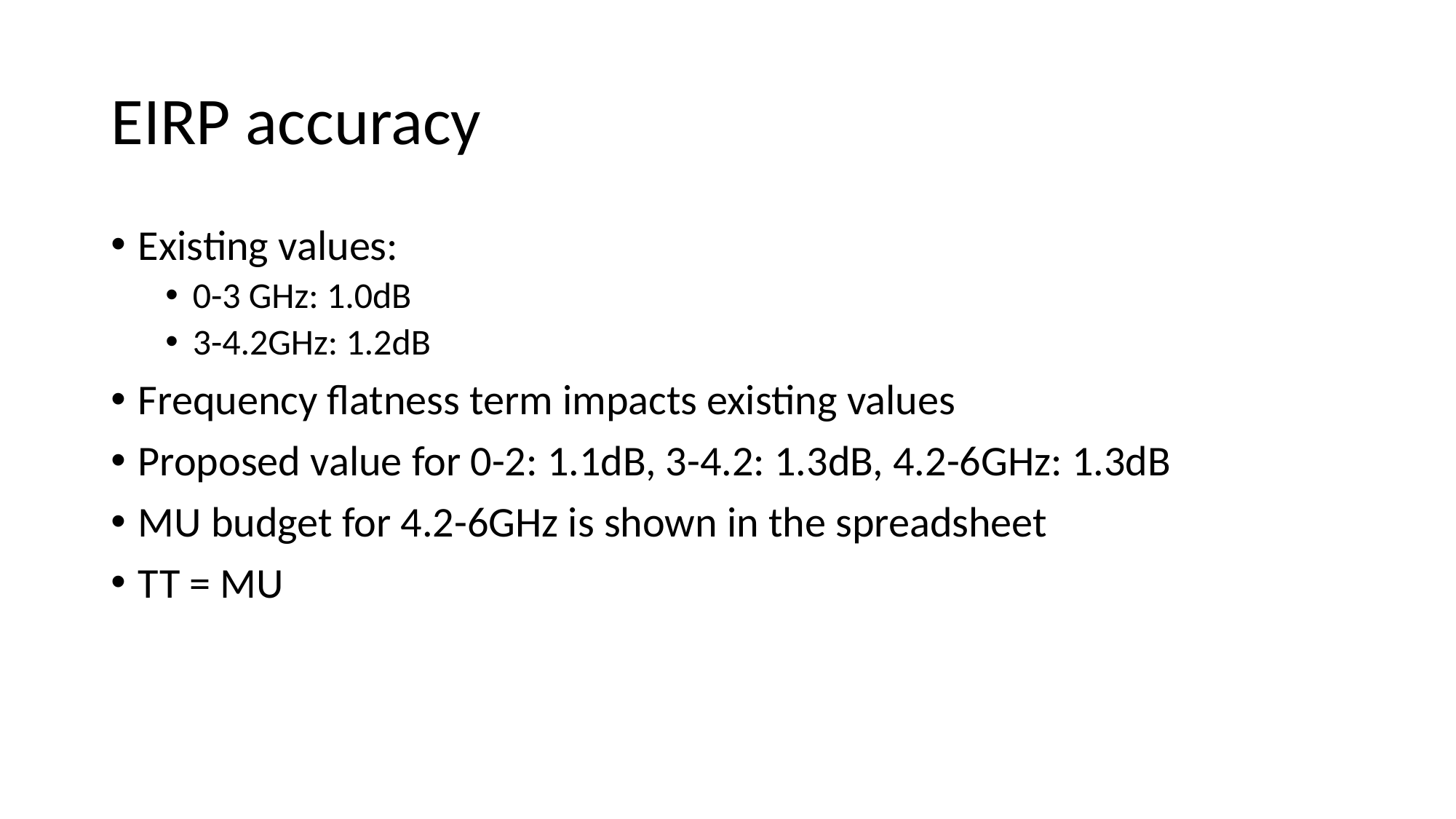

# EIRP accuracy
Existing values:
0-3 GHz: 1.0dB
3-4.2GHz: 1.2dB
Frequency flatness term impacts existing values
Proposed value for 0-2: 1.1dB, 3-4.2: 1.3dB, 4.2-6GHz: 1.3dB
MU budget for 4.2-6GHz is shown in the spreadsheet
TT = MU